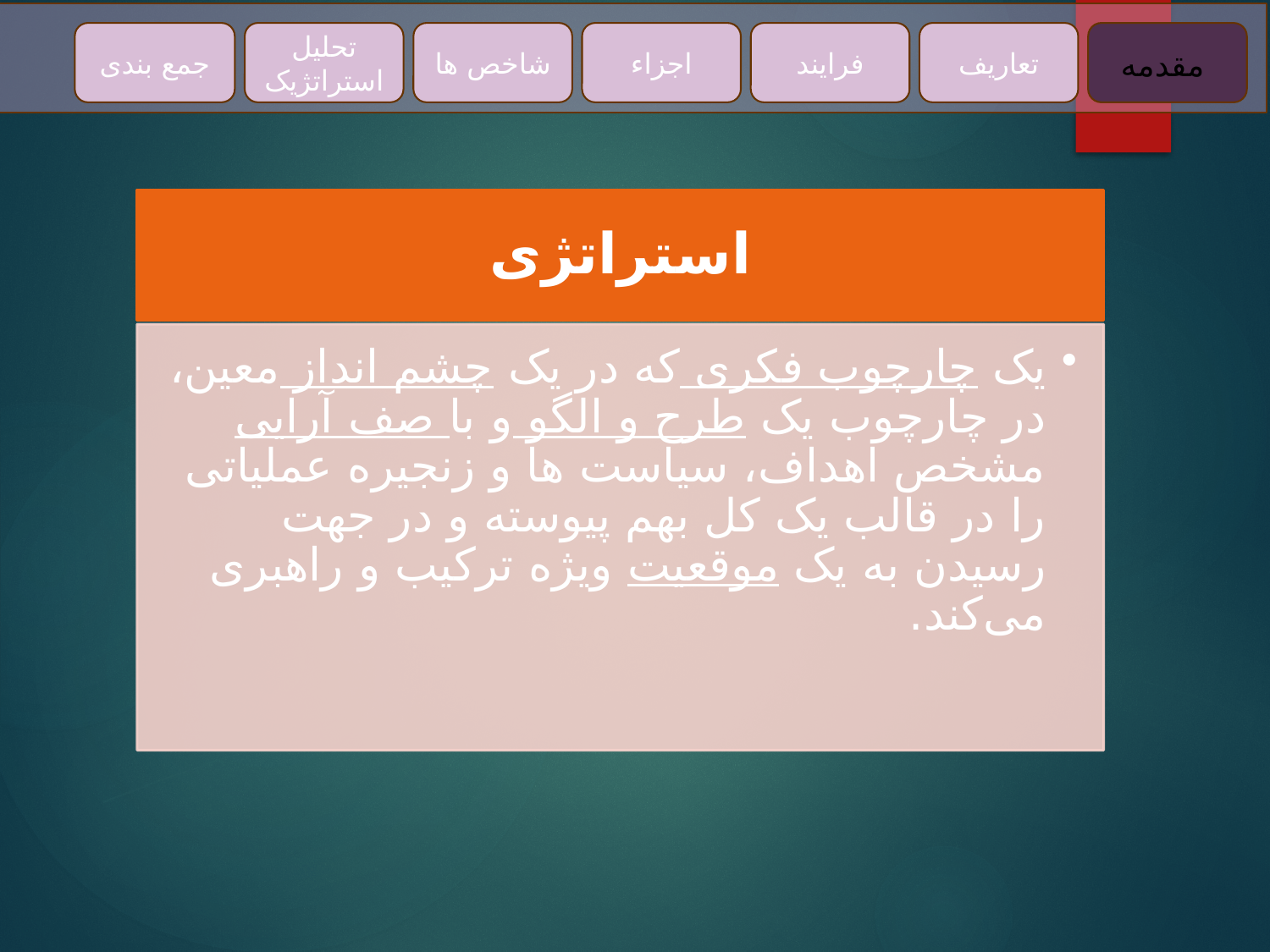

جمع بندی
تحلیل استراتژیک
اجزاء
تعاریف

مقدمه
شاخص ها
فرایند
استراتژی
یک چارچوب فکری که در یک چشم انداز معین، در چارچوب یک طرح و الگو و با صف آرایی مشخص اهداف، سیاست ها و زنجیره عملیاتی را در قالب یک کل بهم پیوسته و در جهت رسیدن به یک موقعیت ویژه ترکیب و راهبری می‌کند.